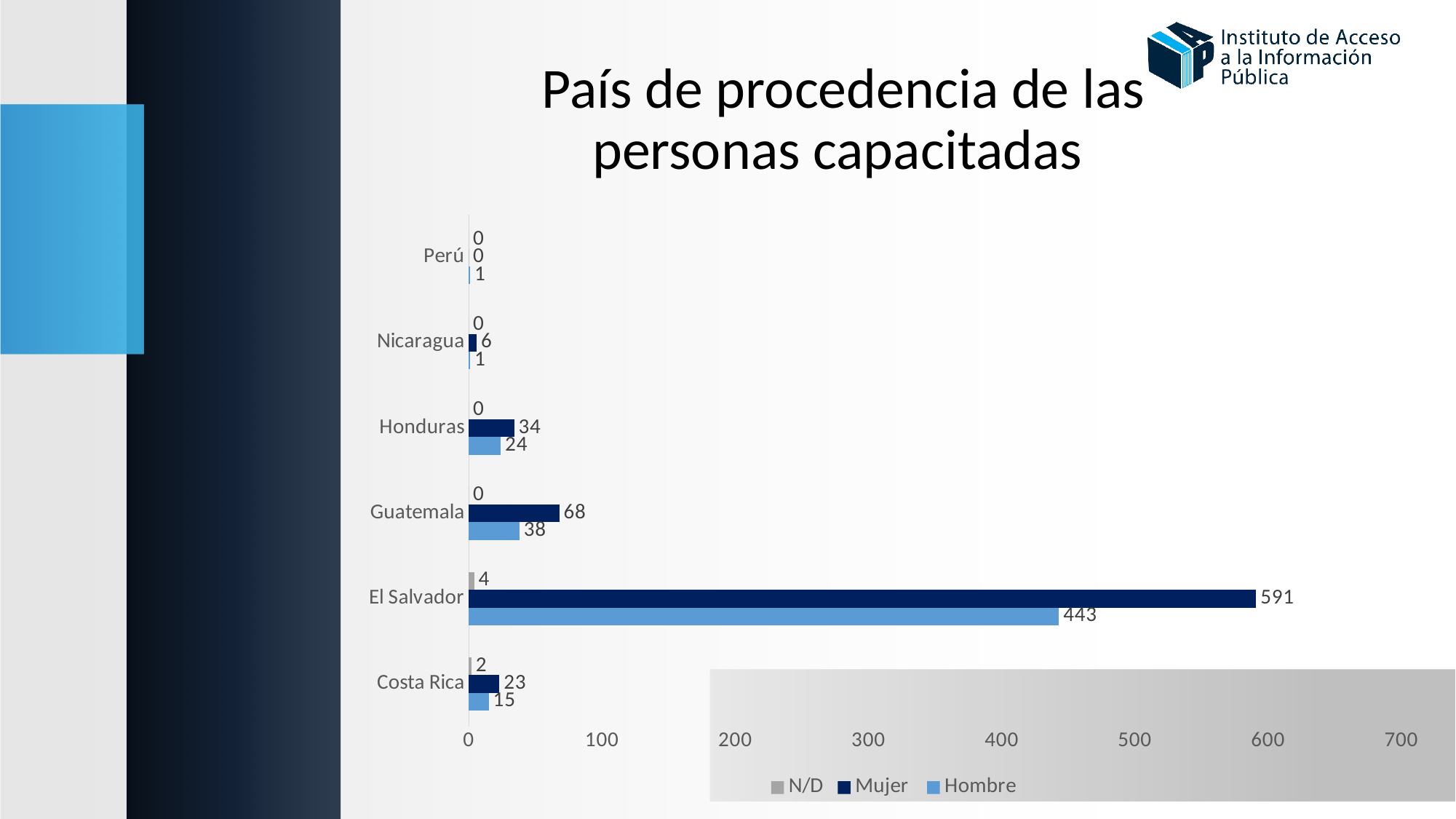

# País de procedencia de las personas capacitadas

### Chart

| Category | Hombre | Mujer  | N/D |
|---|---|---|---|
| Costa Rica | 15.0 | 23.0 | 2.0 |
| El Salvador | 443.0 | 591.0 | 4.0 |
| Guatemala | 38.0 | 68.0 | 0.0 |
| Honduras | 24.0 | 34.0 | 0.0 |
| Nicaragua | 1.0 | 6.0 | 0.0 |
| Perú | 1.0 | 0.0 | 0.0 |